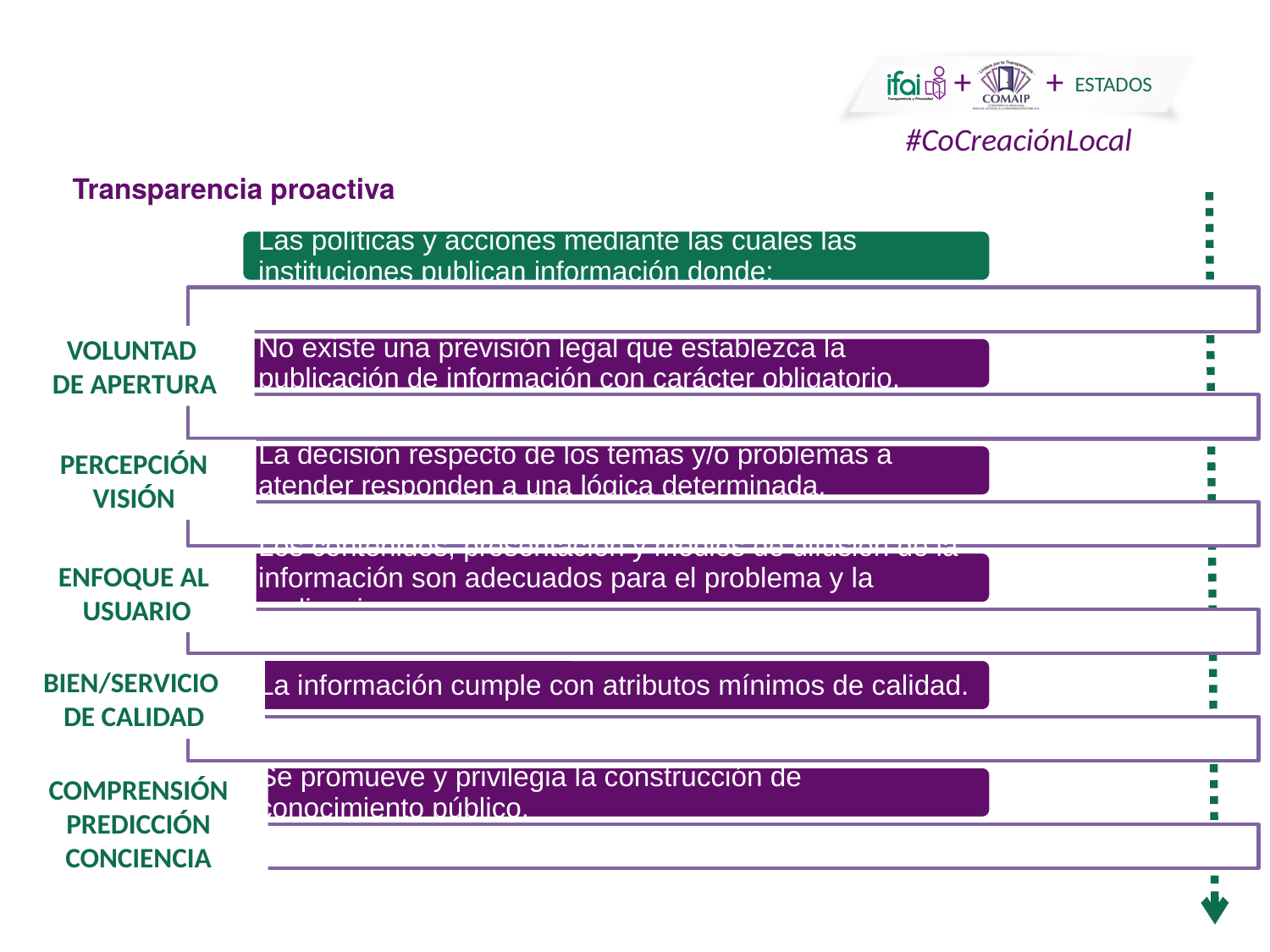

Transparencia proactiva
Las políticas y acciones mediante las cuales las instituciones publican información donde:
No existe una previsión legal que establezca la publicación de información con carácter obligatorio.
La decisión respecto de los temas y/o problemas a atender responden a una lógica determinada.
Los contenidos, presentación y medios de difusión de la información son adecuados para el problema y la audiencia.
La información cumple con atributos mínimos de calidad.
Se promueve y privilegia la construcción de conocimiento público.
VOLUNTAD
DE APERTURA
PERCEPCIÓN
VISIÓN
ENFOQUE AL
USUARIO
BIEN/SERVICIO
DE CALIDAD
COMPRENSIÓN
PREDICCIÓN
CONCIENCIA